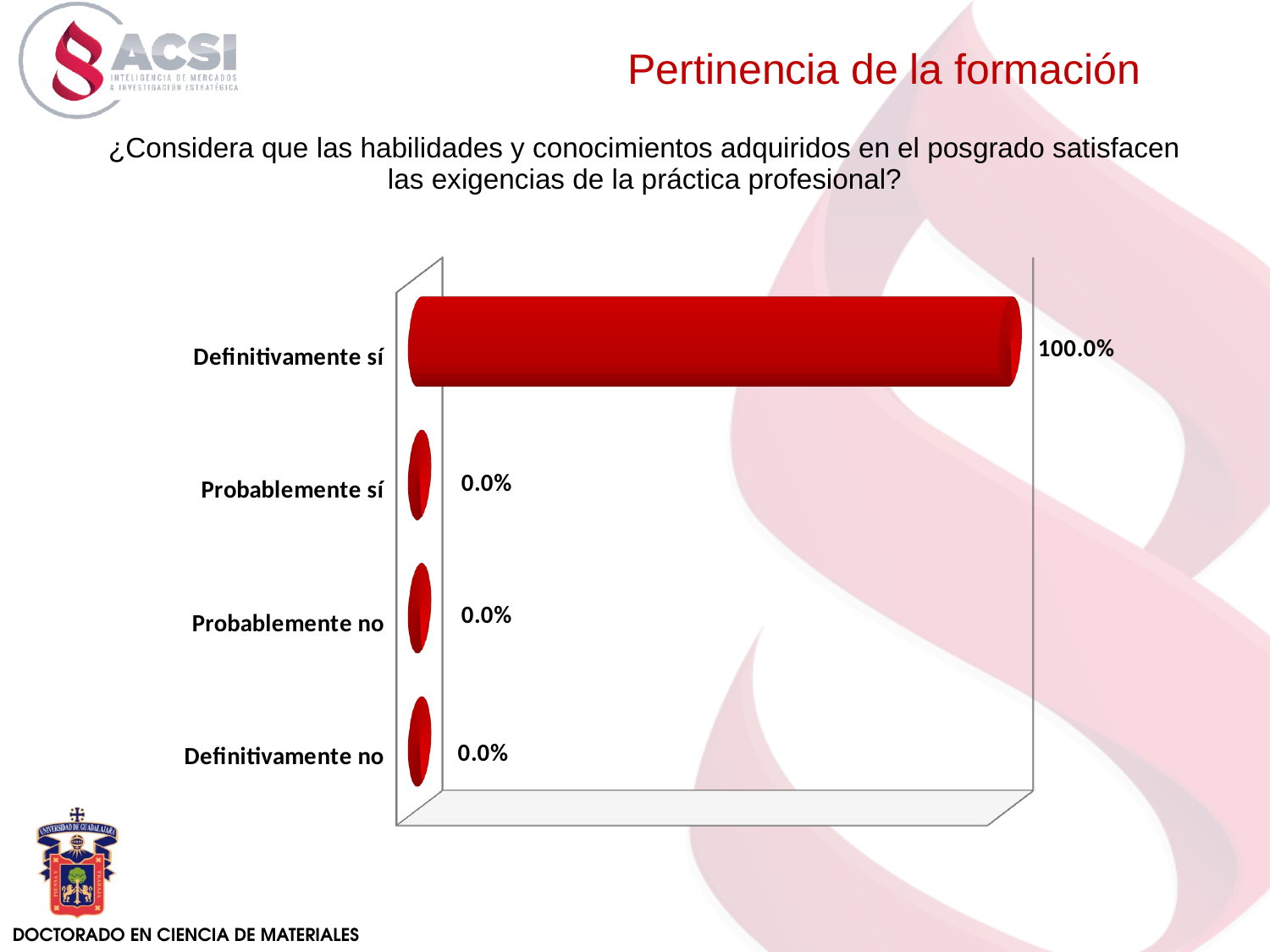

Pertinencia de la formación
¿Considera que las habilidades y conocimientos adquiridos en el posgrado satisfacen las exigencias de la práctica profesional?

[unsupported chart]